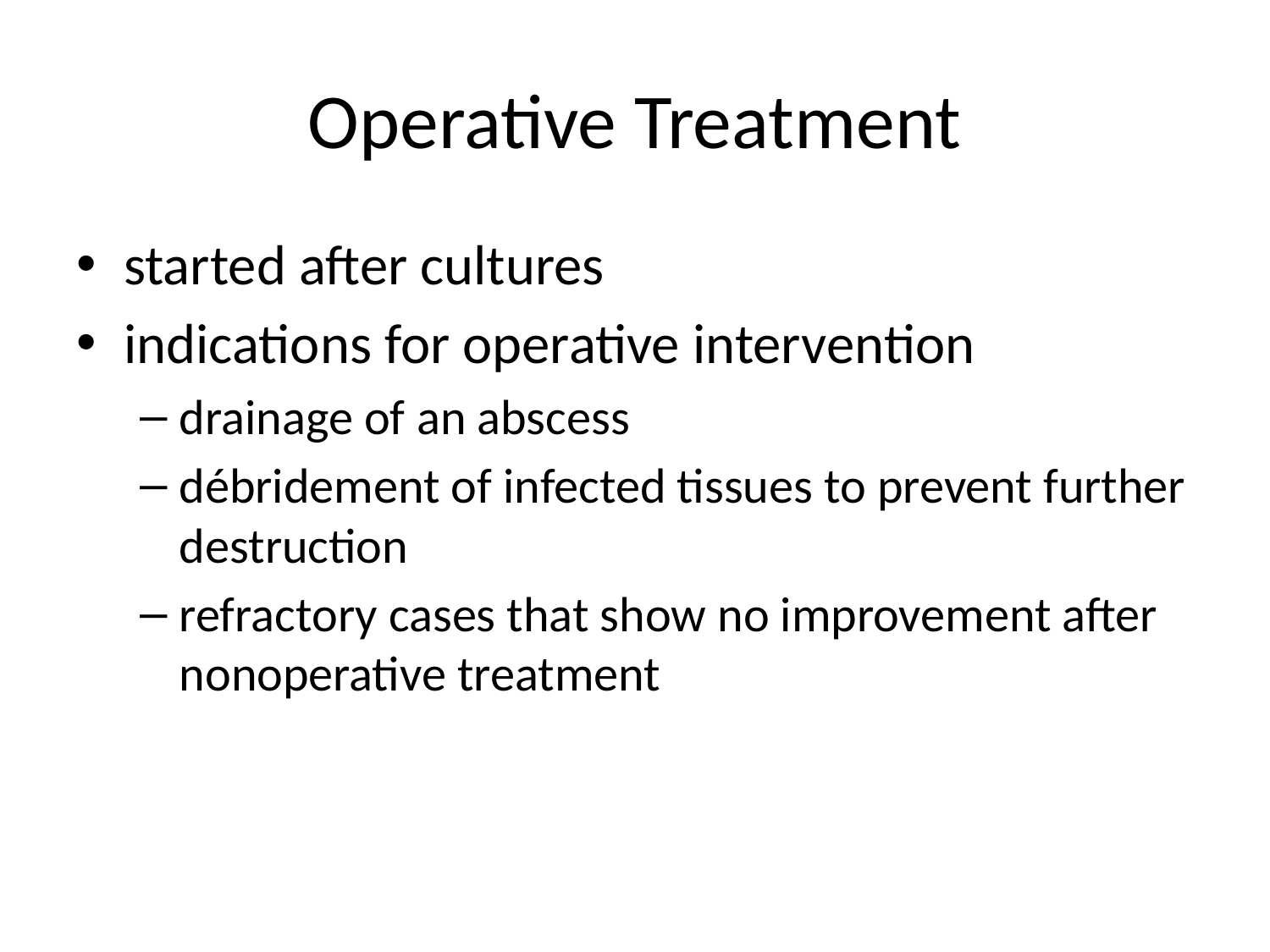

# Operative Treatment
started after cultures
indications for operative intervention
drainage of an abscess
débridement of infected tissues to prevent further destruction
refractory cases that show no improvement after nonoperative treatment